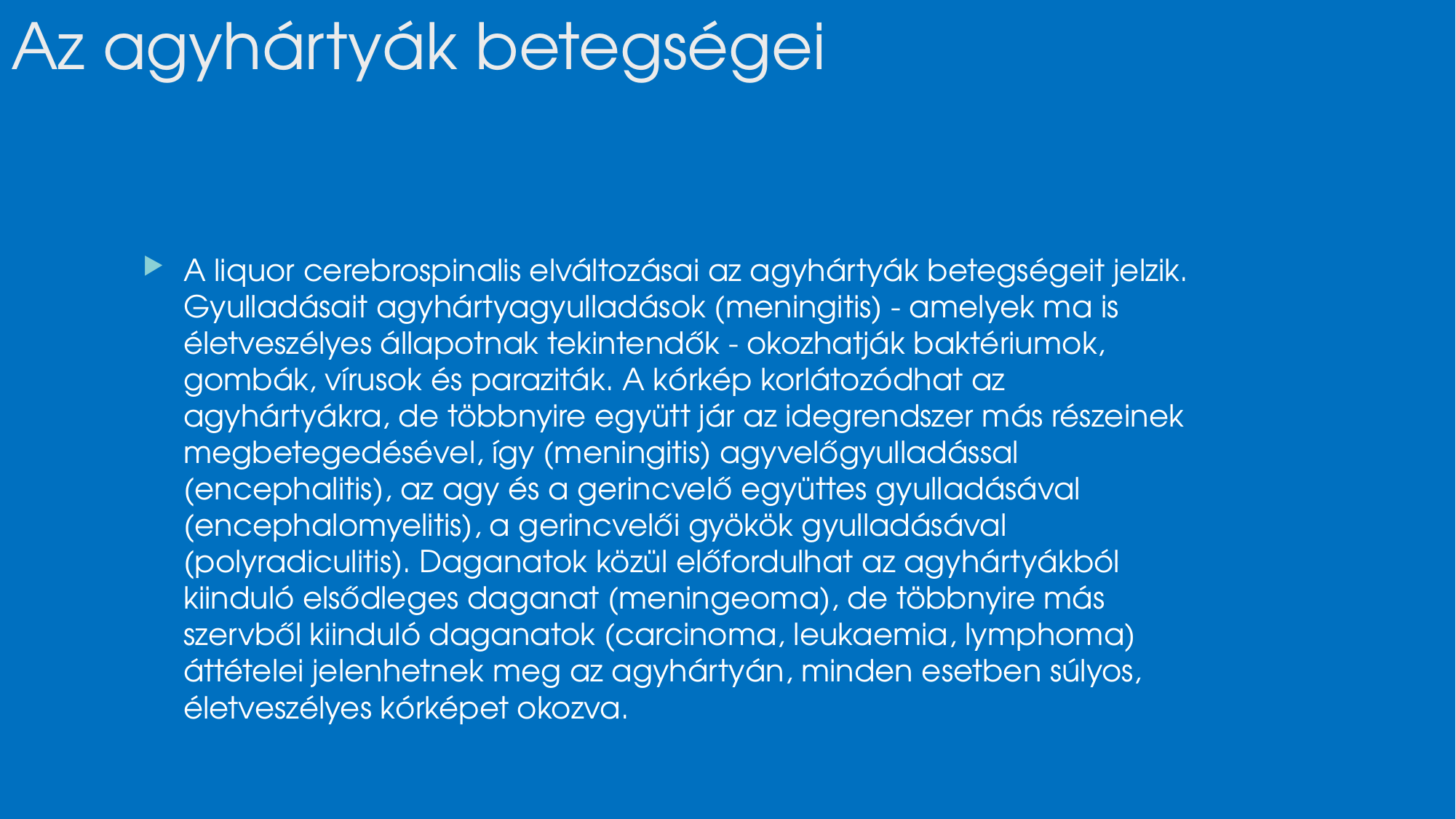

# Az agyhártyák betegségei
A liquor cerebrospinalis elváltozásai az agyhártyák betegségeit jelzik. Gyulladásait agyhártyagyulladások (meningitis) - amelyek ma is életveszélyes állapotnak tekintendők - okozhatják baktériumok, gombák, vírusok és paraziták. A kórkép korlátozódhat az agyhártyákra, de többnyire együtt jár az idegrendszer más részeinek megbetegedésével, így (meningitis) agyvelőgyulladással (encephalitis), az agy és a gerincvelő együttes gyulladásával (encephalomyelitis), a gerincvelői gyökök gyulladásával (polyradiculitis). Daganatok közül előfordulhat az agyhártyákból kiinduló elsődleges daganat (meningeoma), de többnyire más szervből kiinduló daganatok (carcinoma, leukaemia, lymphoma) áttételei jelenhetnek meg az agyhártyán, minden esetben súlyos, életveszélyes kórképet okozva.